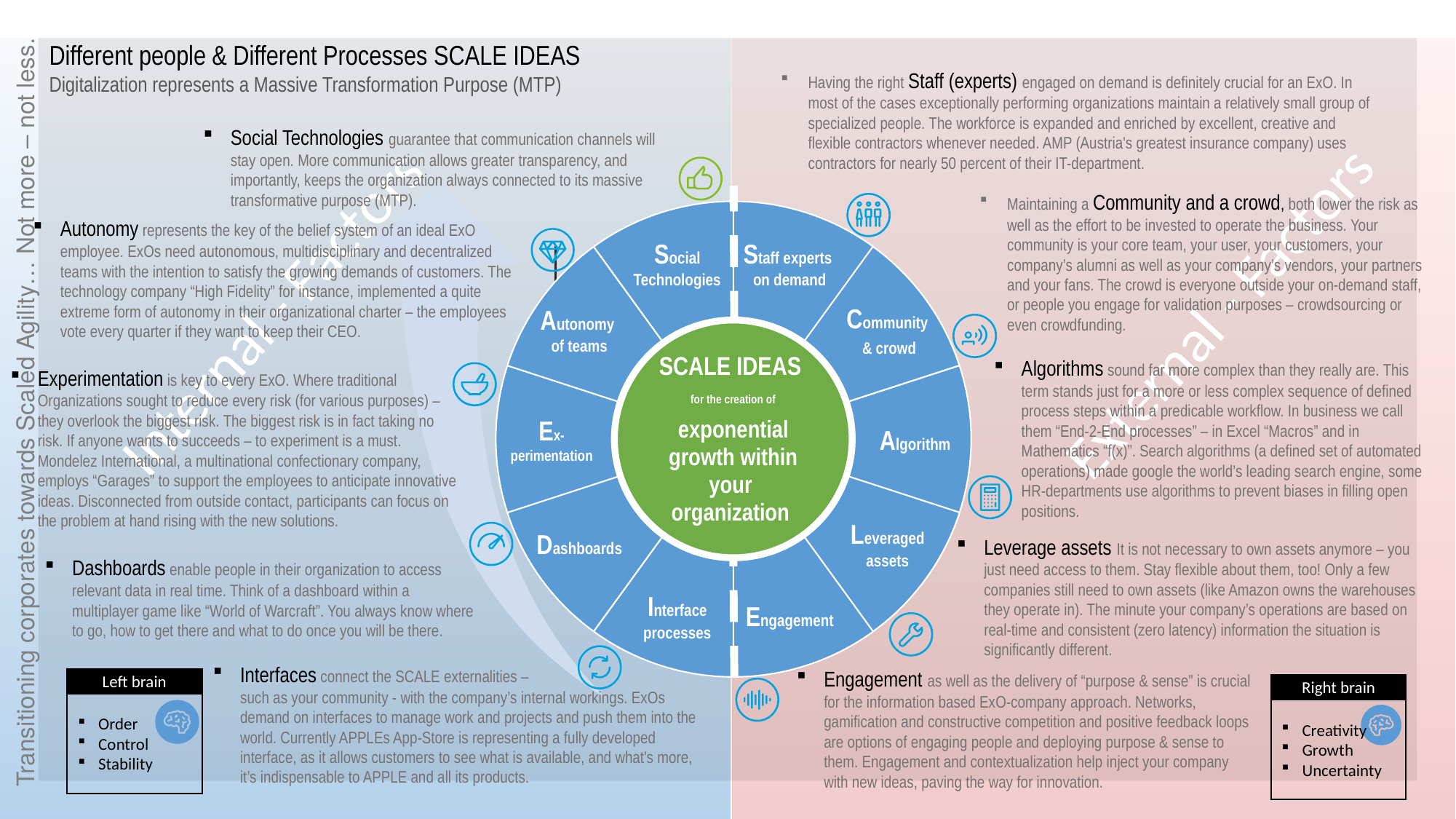

Different people & Different Processes SCALE IDEAS
Digitalization represents a Massive Transformation Purpose (MTP)

Having the right Staff (experts) engaged on demand is definitely crucial for an ExO. In most of the cases exceptionally performing organizations maintain a relatively small group of specialized people. The workforce is expanded and enriched by excellent, creative and flexible contractors whenever needed. AMP (Austria's greatest insurance company) uses contractors for nearly 50 percent of their IT-department.
Social Technologies guarantee that communication channels will stay open. More communication allows greater transparency, and importantly, keeps the organization always connected to its massive transformative purpose (MTP).

Maintaining a Community and a crowd, both lower the risk as well as the effort to be invested to operate the business. Your community is your core team, your user, your customers, your company’s alumni as well as your company’s vendors, your partners and your fans. The crowd is everyone outside your on-demand staff, or people you engage for validation purposes – crowdsourcing or even crowdfunding.

Social Technologies

Staff experts
on demand

Community
 & crowd

Autonomy
of teams

SCALE IDEAS
for the creation of
exponential growth within your
organization
Ex-perimentation

Algorithm

Dashboards

Interface
processes

Engagement

Leveraged
assets

Autonomy represents the key of the belief system of an ideal ExO employee. ExOs need autonomous, multidisciplinary and decentralized teams with the intention to satisfy the growing demands of customers. The technology company “High Fidelity” for instance, implemented a quite extreme form of autonomy in their organizational charter – the employees vote every quarter if they want to keep their CEO.

External - Factors
Internal - Factors

Algorithms sound far more complex than they really are. This term stands just for a more or less complex sequence of defined process steps within a predicable workflow. In business we call them “End-2-End processes” – in Excel “Macros” and in Mathematics “f(x)”. Search algorithms (a defined set of automated operations) made google the world’s leading search engine, some HR-departments use algorithms to prevent biases in filling open positions.

Experimentation is key to every ExO. Where traditional Organizations sought to reduce every risk (for various purposes) – they overlook the biggest risk. The biggest risk is in fact taking no risk. If anyone wants to succeeds – to experiment is a must. Mondelez International, a multinational confectionary company, employs “Garages” to support the employees to anticipate innovative ideas. Disconnected from outside contact, participants can focus on the problem at hand rising with the new solutions.
Transitioning corporates towards Scaled Agility… Not more – not less.

Leverage assets It is not necessary to own assets anymore – you just need access to them. Stay flexible about them, too! Only a few companies still need to own assets (like Amazon owns the warehouses they operate in). The minute your company’s operations are based on real-time and consistent (zero latency) information the situation is significantly different.
Dashboards enable people in their organization to access relevant data in real time. Think of a dashboard within a multiplayer game like “World of Warcraft”. You always know where to go, how to get there and what to do once you will be there.

Interfaces connect the SCALE externalities –
such as your community - with the company’s internal workings. ExOs demand on interfaces to manage work and projects and push them into the world. Currently APPLEs App-Store is representing a fully developed interface, as it allows customers to see what is available, and what's more, it’s indispensable to APPLE and all its products.
Engagement as well as the delivery of “purpose & sense” is crucial for the information based ExO-company approach. Networks, gamification and constructive competition and positive feedback loops are options of engaging people and deploying purpose & sense to them. Engagement and contextualization help inject your company with new ideas, paving the way for innovation.
Left brain
Right brain

Order
Control
Stability
Creativity
Growth
Uncertainty